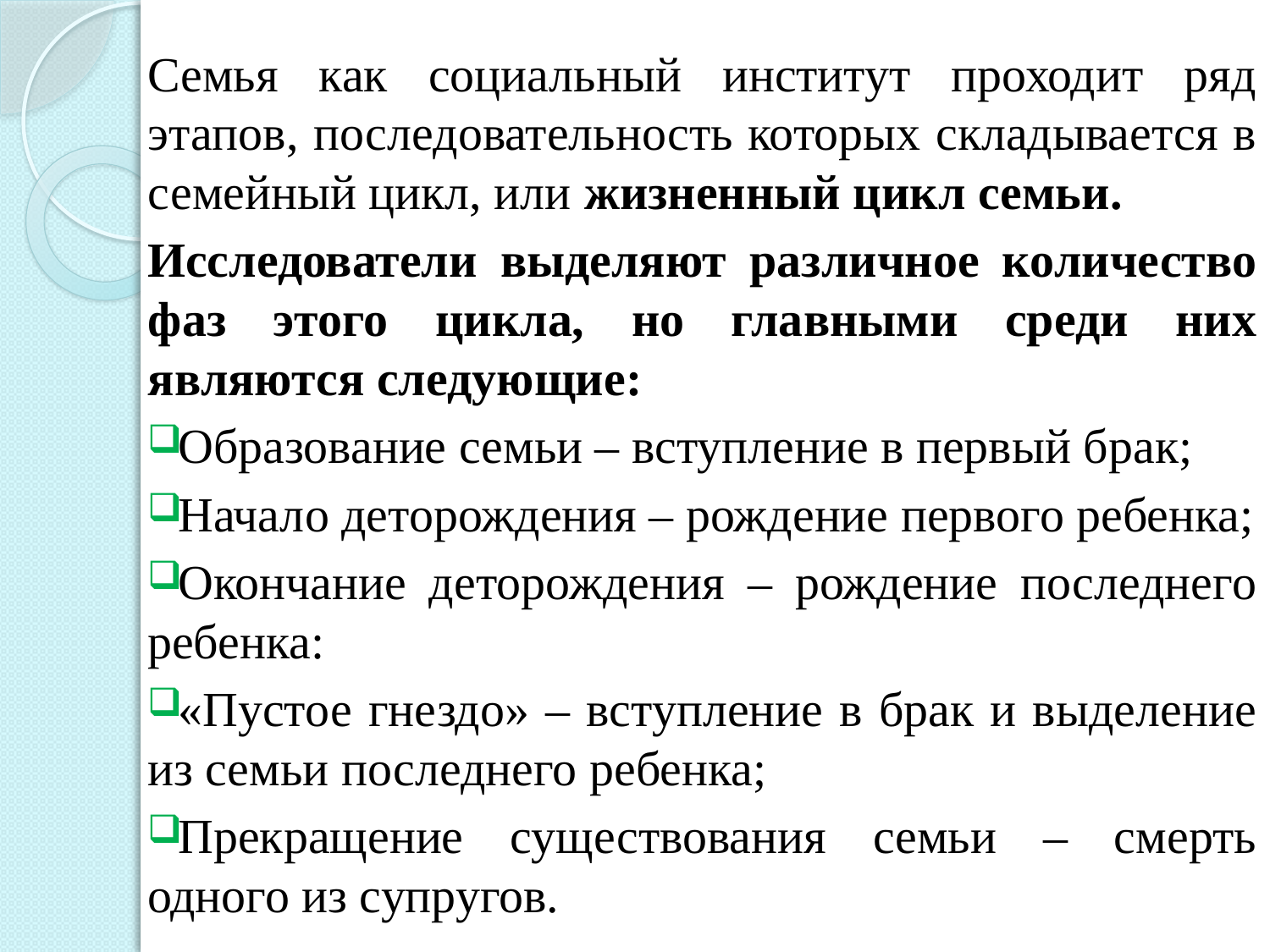

Семья как социальный институт проходит ряд этапов, последовательность которых складывается в семейный цикл, или жизненный цикл семьи.
Исследователи выделяют различное количество фаз этого цикла, но главными среди них являются следующие:
Образование семьи – вступление в первый брак;
Начало деторождения – рождение первого ребенка;
Окончание деторождения – рождение последнего ребенка:
«Пустое гнездо» – вступление в брак и выделение из семьи последнего ребенка;
Прекращение существования семьи – смерть одного из супругов.